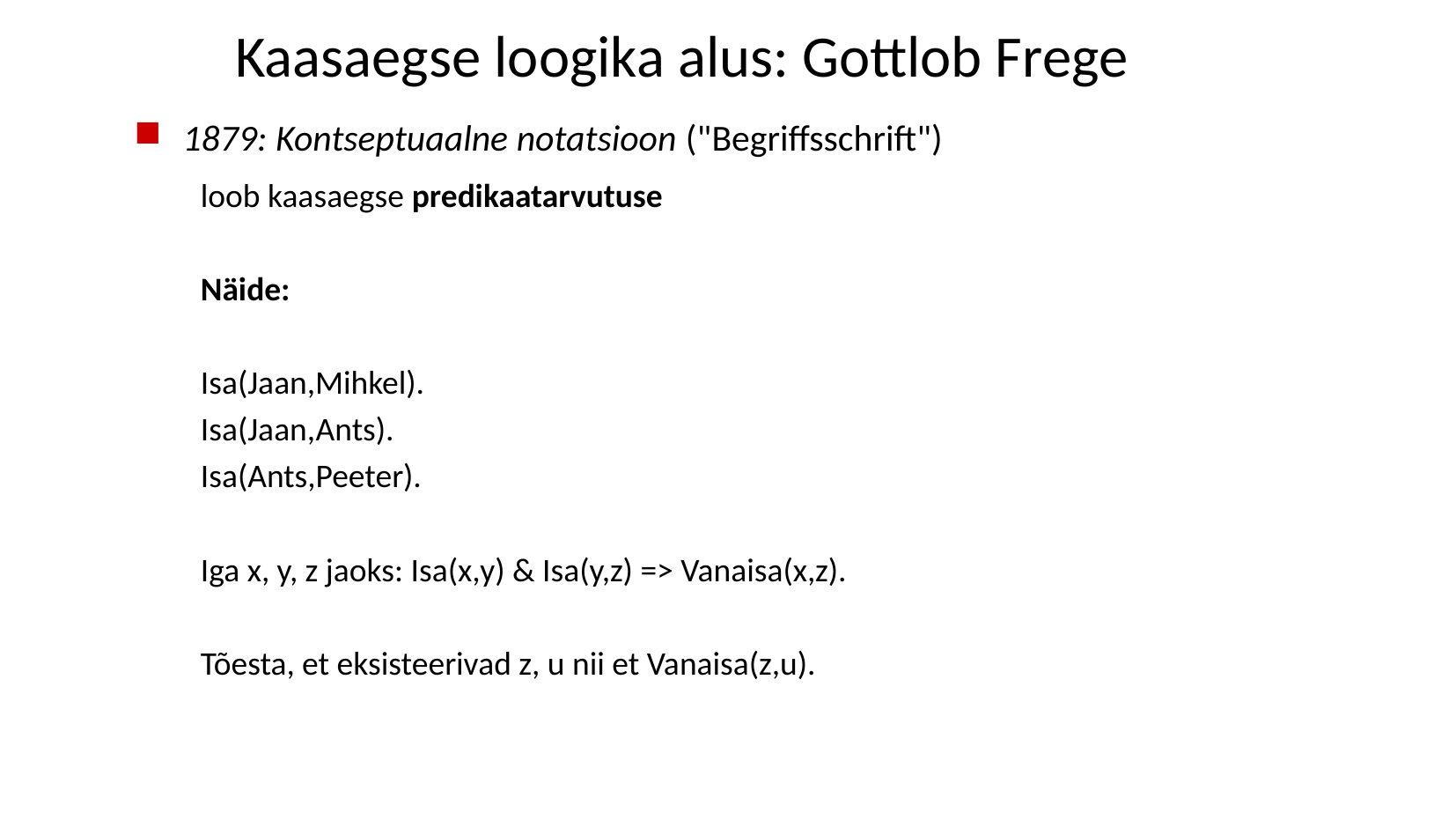

# Kaasaegse loogika alus: Gottlob Frege
1879: Kontseptuaalne notatsioon ("Begriffsschrift")
loob kaasaegse predikaatarvutuse

Näide:

Isa(Jaan,Mihkel).
Isa(Jaan,Ants).
Isa(Ants,Peeter).

Iga x, y, z jaoks: Isa(x,y) & Isa(y,z) => Vanaisa(x,z).

Tõesta, et eksisteerivad z, u nii et Vanaisa(z,u).